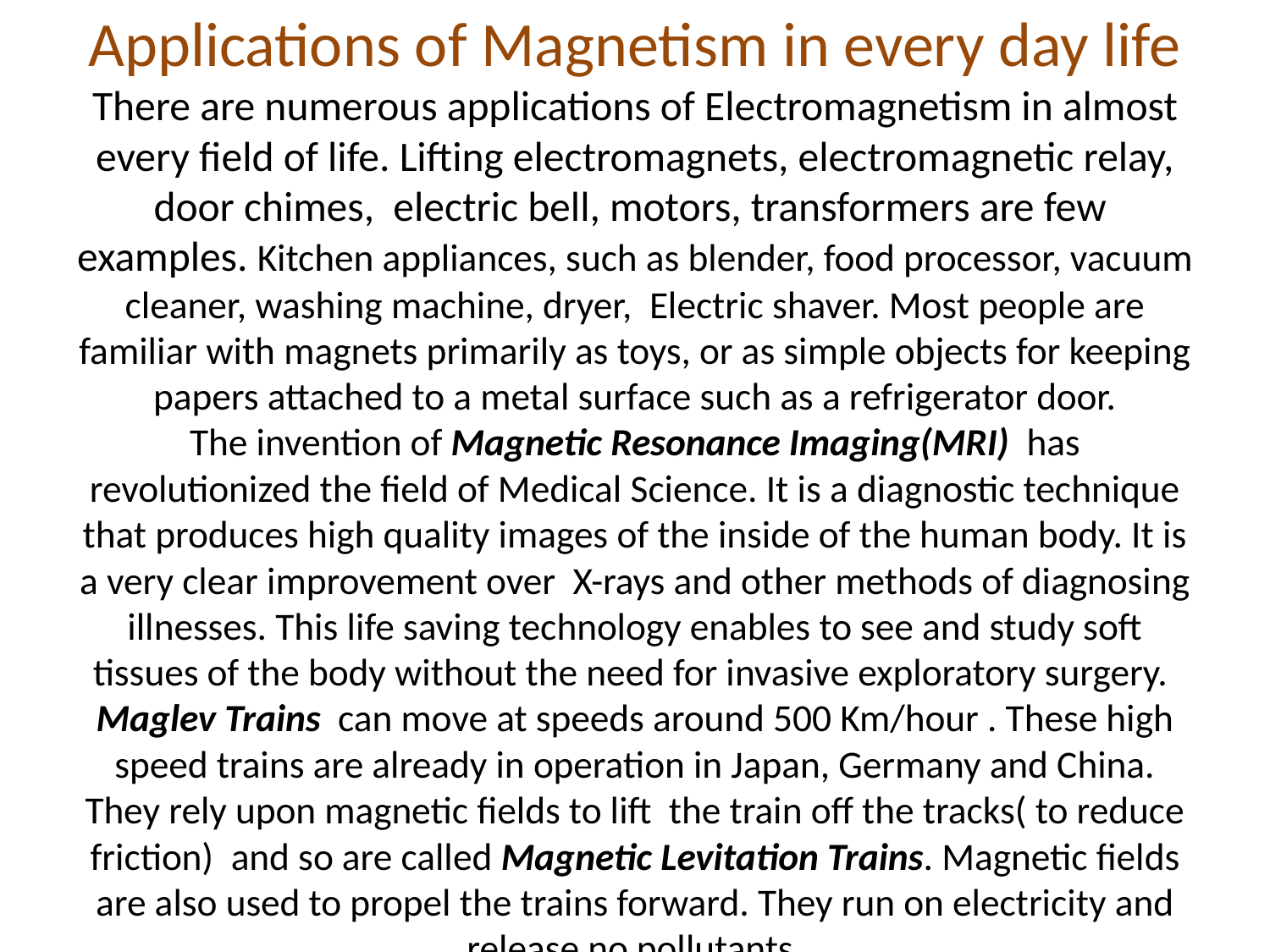

# Applications of Magnetism in every day life There are numerous applications of Electromagnetism in almost every field of life. Lifting electromagnets, electromagnetic relay, door chimes,  electric bell, motors, transformers are few  examples. Kitchen appliances, such as blender, food processor, vacuum cleaner, washing machine, dryer,  Electric shaver. Most people are familiar with magnets primarily as toys, or as simple objects for keeping papers attached to a metal surface such as a refrigerator door. The invention of Magnetic Resonance Imaging(MRI)  has revolutionized the field of Medical Science. It is a diagnostic technique that produces high quality images of the inside of the human body. It is a very clear improvement over  X-rays and other methods of diagnosing illnesses. This life saving technology enables to see and study soft tissues of the body without the need for invasive exploratory surgery. Maglev Trains  can move at speeds around 500 Km/hour . These high speed trains are already in operation in Japan, Germany and China. They rely upon magnetic fields to lift  the train off the tracks( to reduce friction)  and so are called Magnetic Levitation Trains. Magnetic fields are also used to propel the trains forward. They run on electricity and release no pollutants.